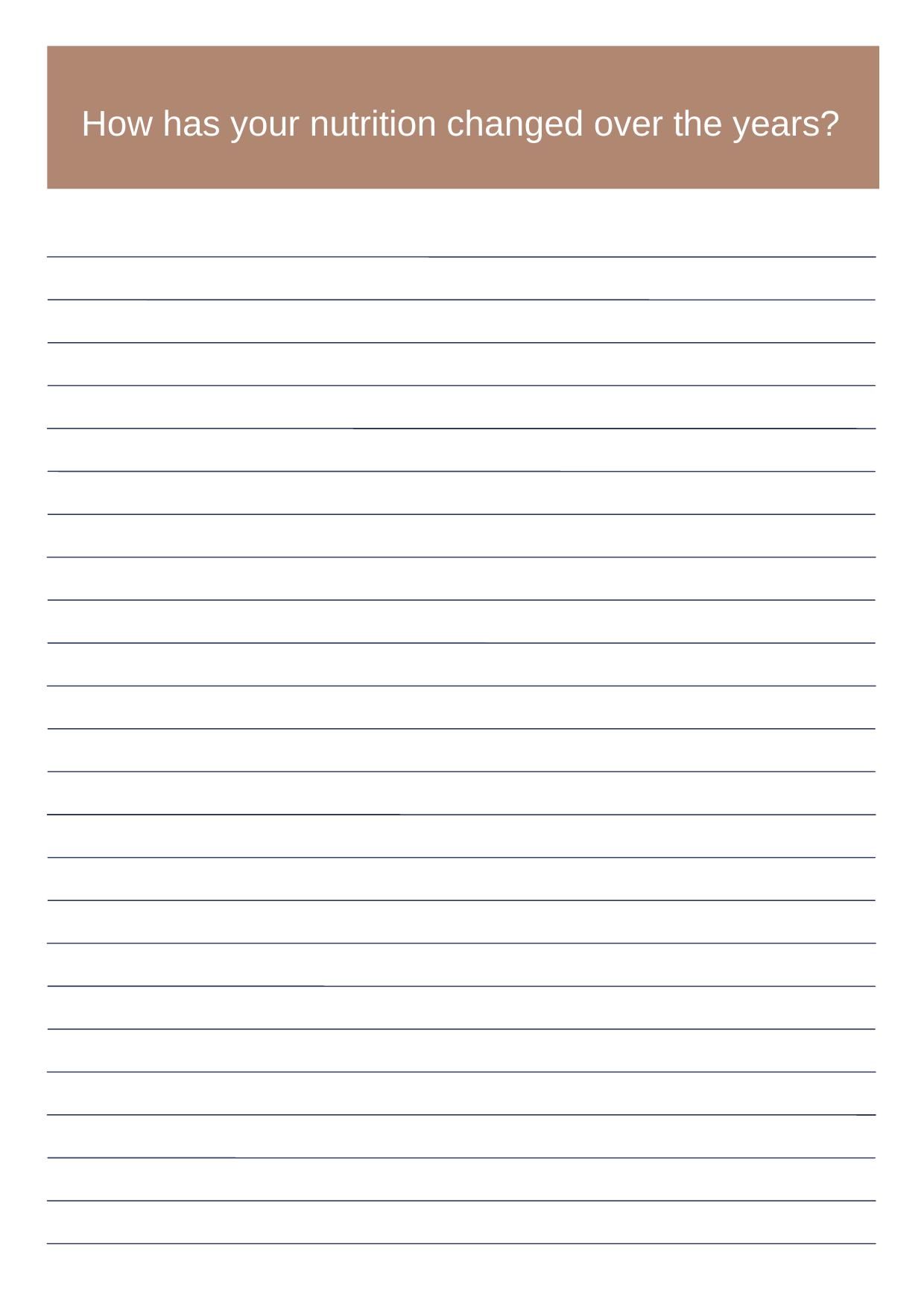

How has your nutrition changed over the years?